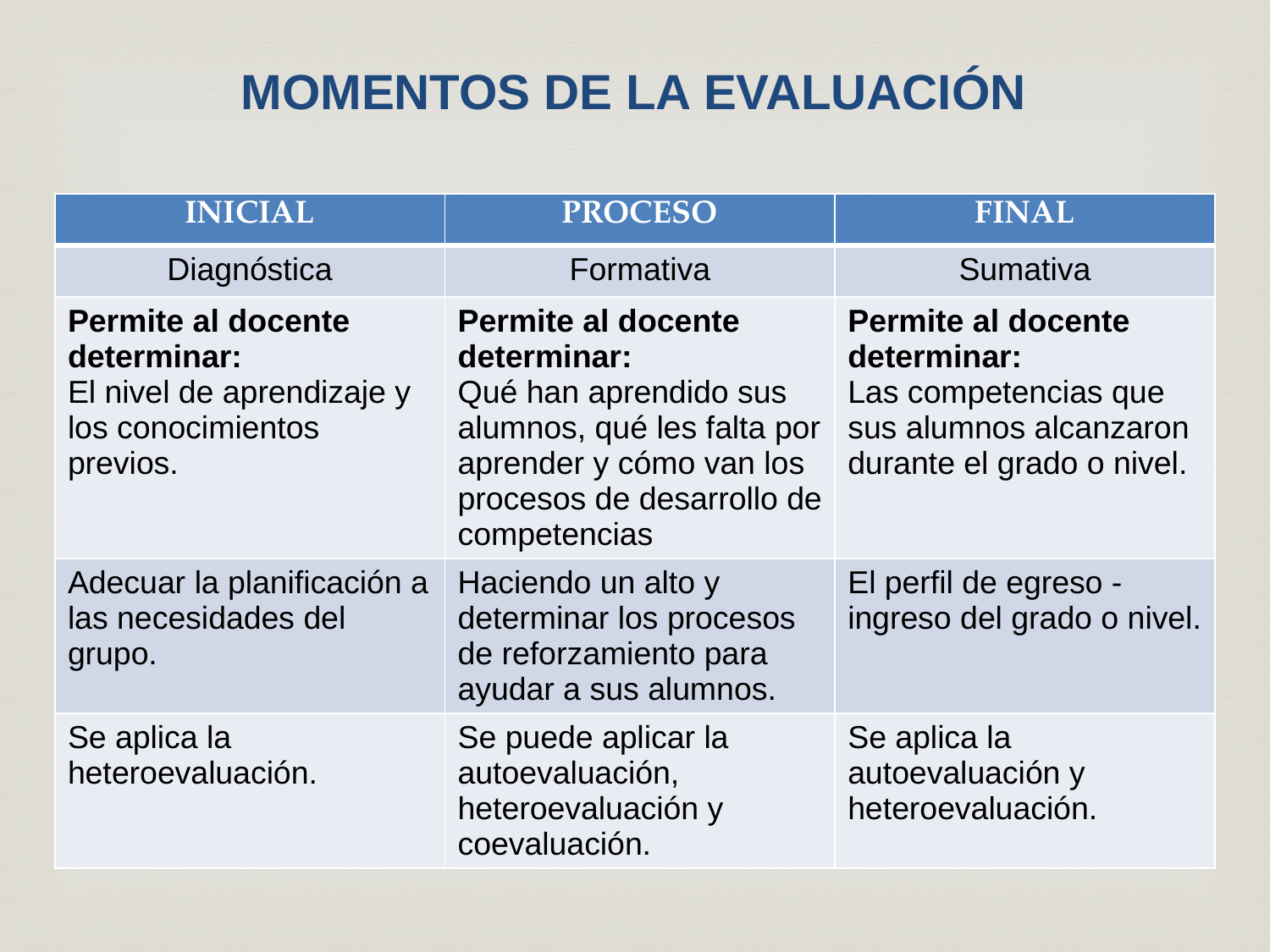

# MOMENTOS DE LA EVALUACIÓN

| INICIAL | PROCESO | FINAL |
| --- | --- | --- |
| Diagnóstica | Formativa | Sumativa |
| Permite al docente determinar: El nivel de aprendizaje y los conocimientos previos. | Permite al docente determinar: Qué han aprendido sus alumnos, qué les falta por aprender y cómo van los procesos de desarrollo de competencias | Permite al docente determinar: Las competencias que sus alumnos alcanzaron durante el grado o nivel. |
| Adecuar la planificación a las necesidades del grupo. | Haciendo un alto y determinar los procesos de reforzamiento para ayudar a sus alumnos. | El perfil de egreso - ingreso del grado o nivel. |
| Se aplica la heteroevaluación. | Se puede aplicar la autoevaluación, heteroevaluación y coevaluación. | Se aplica la autoevaluación y heteroevaluación. |